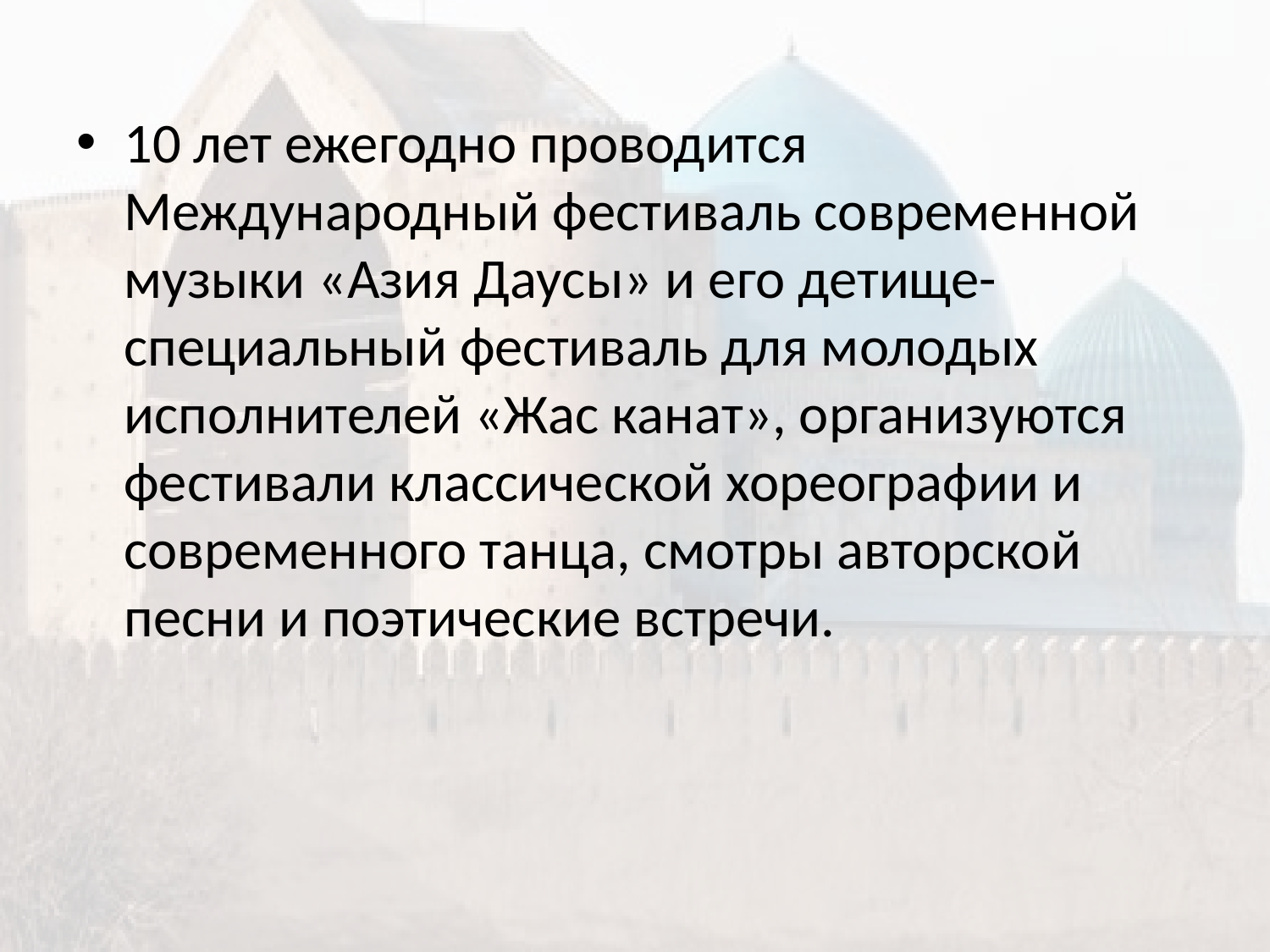

10 лет ежегодно проводится Международный фестиваль современной музыки «Азия Даусы» и его детище- специальный фестиваль для молодых исполнителей «Жас канат», организуются фестивали классической хореографии и современного танца, смотры авторской песни и поэтические встречи.